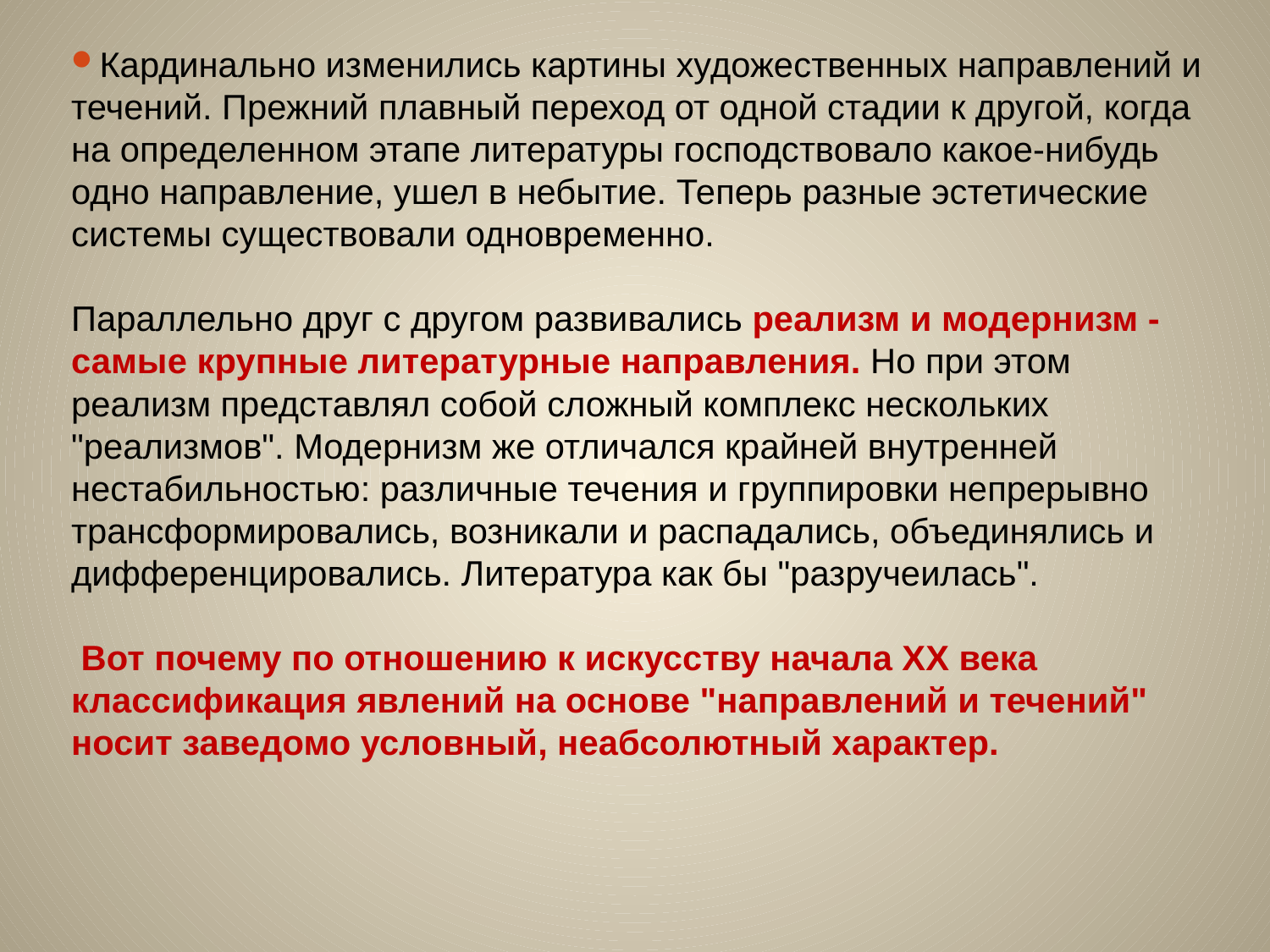

Кардинально изменились картины художественных направлений и течений. Прежний плавный переход от одной стадии к другой, когда на определенном этапе литературы господствовало какое-нибудь одно направление, ушел в небытие. Теперь разные эстетические системы существовали одновременно.
Параллельно друг с другом развивались реализм и модернизм - самые крупные литературные направления. Но при этом реализм представлял собой сложный комплекс нескольких "реализмов". Модернизм же отличался крайней внутренней нестабильностью: различные течения и группировки непрерывно трансформировались, возникали и распадались, объединялись и дифференцировались. Литература как бы "разручеилась".
 Вот почему по отношению к искусству начала XX века классификация явлений на основе "направлений и течений" носит заведомо условный, неабсолютный характер.